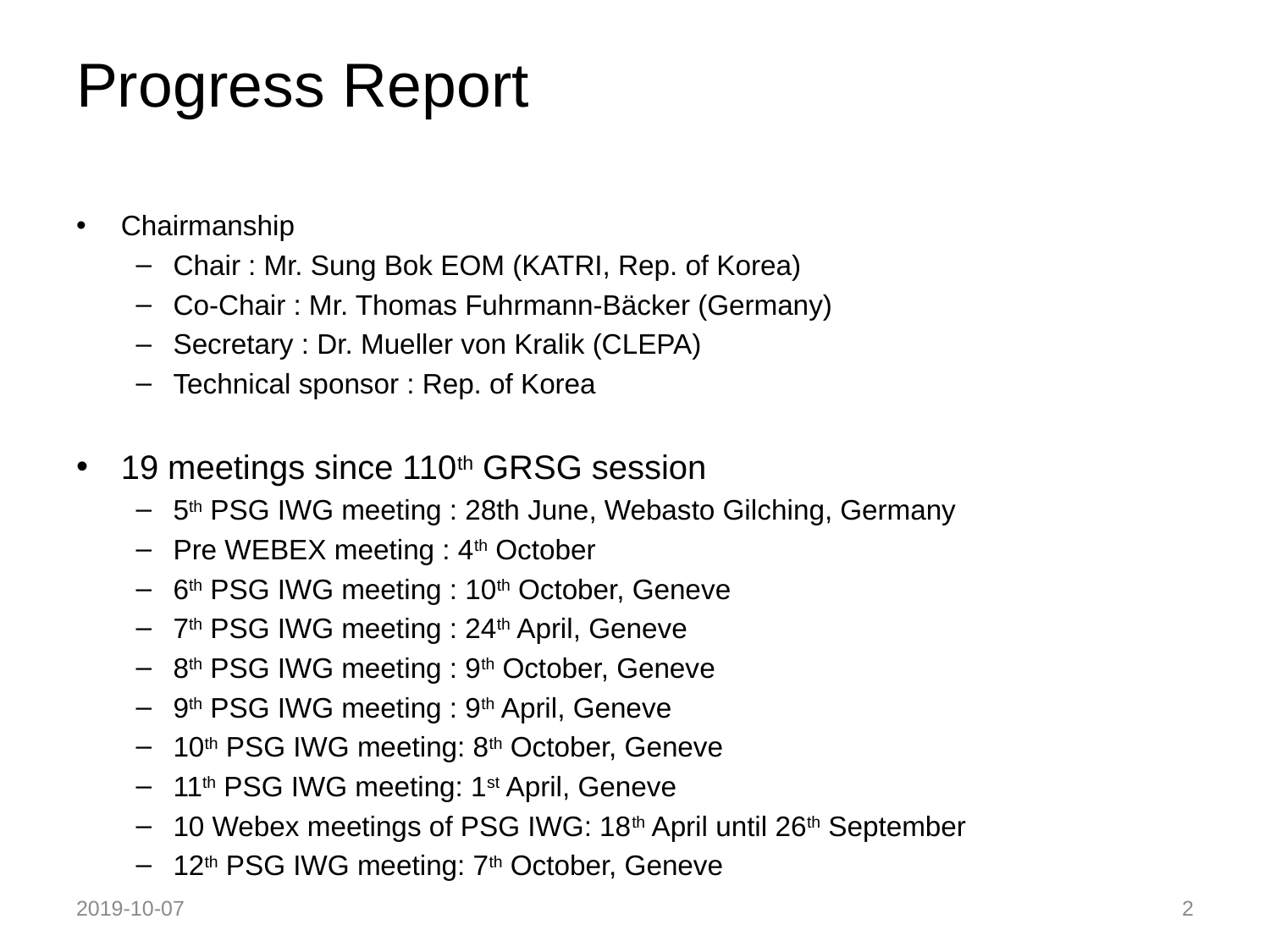

# Progress Report
Chairmanship
Chair : Mr. Sung Bok EOM (KATRI, Rep. of Korea)
Co-Chair : Mr. Thomas Fuhrmann-Bäcker (Germany)
Secretary : Dr. Mueller von Kralik (CLEPA)
Technical sponsor : Rep. of Korea

19 meetings since 110th GRSG session
5th PSG IWG meeting : 28th June, Webasto Gilching, Germany
Pre WEBEX meeting : 4th October
6th PSG IWG meeting : 10th October, Geneve
7th PSG IWG meeting : 24th April, Geneve
8th PSG IWG meeting : 9th October, Geneve
9th PSG IWG meeting : 9th April, Geneve
10th PSG IWG meeting: 8th October, Geneve
11th PSG IWG meeting: 1st April, Geneve
10 Webex meetings of PSG IWG: 18th April until 26th September
12th PSG IWG meeting: 7th October, Geneve
2019-10-07
2